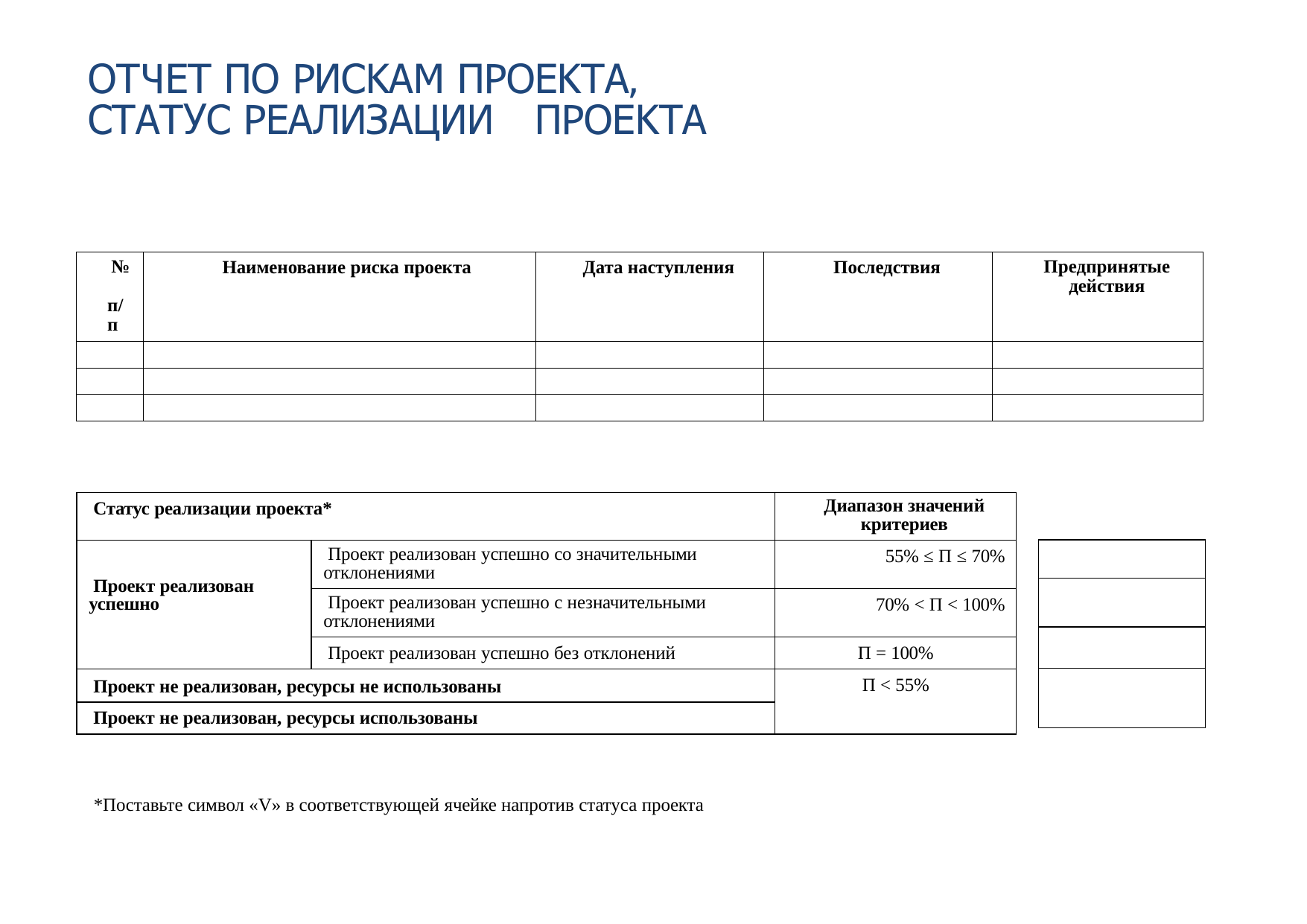

# ОТЧЕТ ПО РИСКАМ ПРОЕКТА, СТАТУС РЕАЛИЗАЦИИ	ПРОЕКТА
| № п/п | Наименование риска проекта | Дата наступления | Последствия | Предпринятые действия |
| --- | --- | --- | --- | --- |
|  |  |  |  |  |
|  |  |  |  |  |
|  |  |  |  |  |
| Статус реализации проекта\* |  | Диапазон значений критериев |
| --- | --- | --- |
| Проект реализован успешно | Проект реализован успешно со значительными отклонениями | 55% ≤ П ≤ 70% |
|  | Проект реализован успешно с незначительными отклонениями | 70% < П < 100% |
|  | Проект реализован успешно без отклонений | П = 100% |
| Проект не реализован, ресурсы не использованы |  | П < 55% |
| Проект не реализован, ресурсы использованы |  |  |
|  |
| --- |
|  |
|  |
|  |
*Поставьте символ «V» в соответствующей ячейке напротив статуса проекта